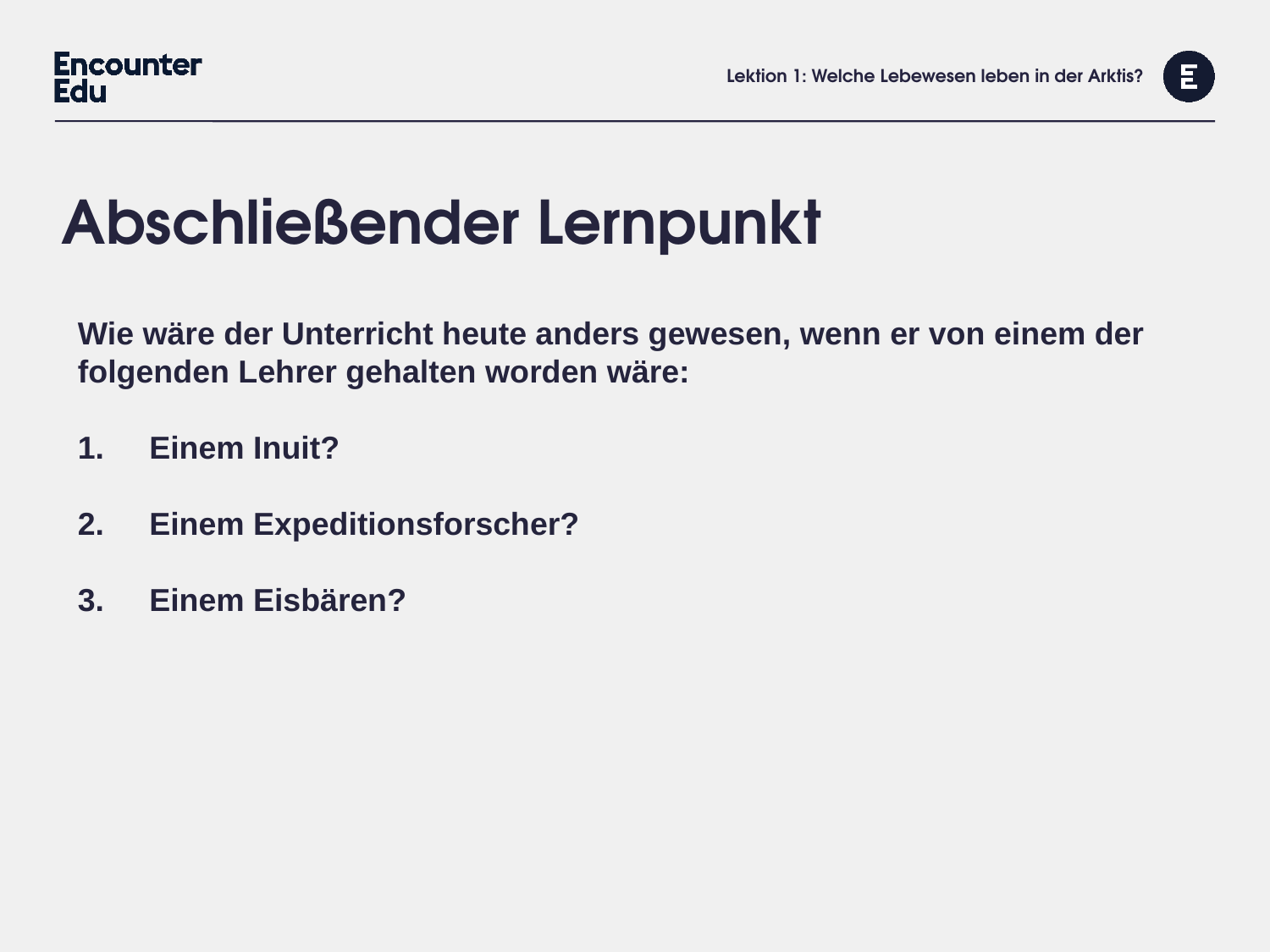

# Lektion 1: Welche Lebewesen leben in der Arktis?
Abschließender Lernpunkt
Wie wäre der Unterricht heute anders gewesen, wenn er von einem der folgenden Lehrer gehalten worden wäre:

Einem Inuit?

Einem Expeditionsforscher?

Einem Eisbären?